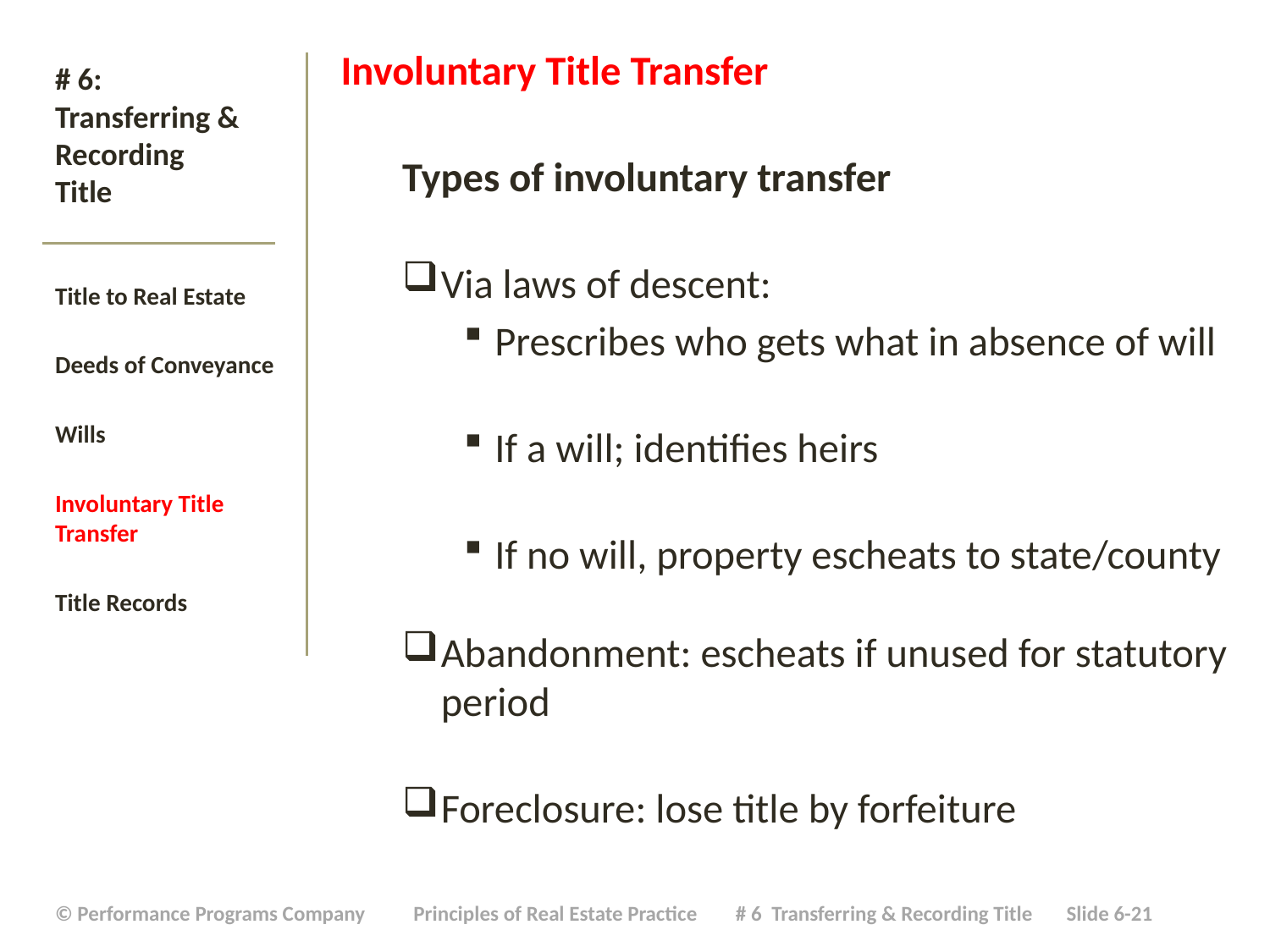

Involuntary Title Transfer

Types of involuntary transfer
Via laws of descent:
Prescribes who gets what in absence of will
If a will; identifies heirs
If no will, property escheats to state/county
Abandonment: escheats if unused for statutory period
Foreclosure: lose title by forfeiture

# # 6: Transferring & Recording Title

Title to Real Estate

Deeds of Conveyance

Wills

Involuntary Title Transfer

Title Records

| © Performance Programs Company Principles of Real Estate Practice # 6 Transferring & Recording Title Slide 6-21 |
| --- |